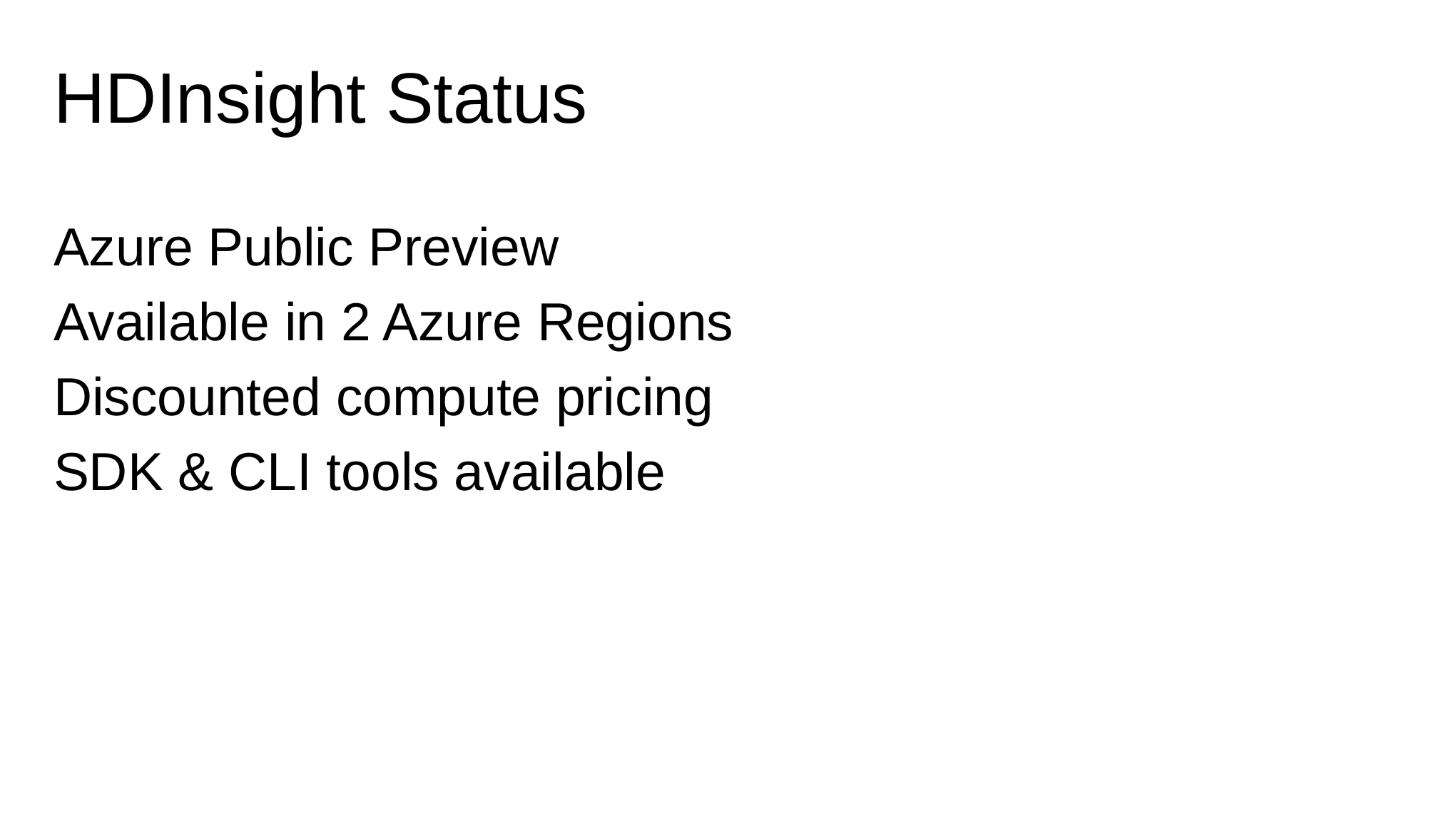

# HDInsight Status
Azure Public Preview
Available in 2 Azure Regions
Discounted compute pricing
SDK & CLI tools available